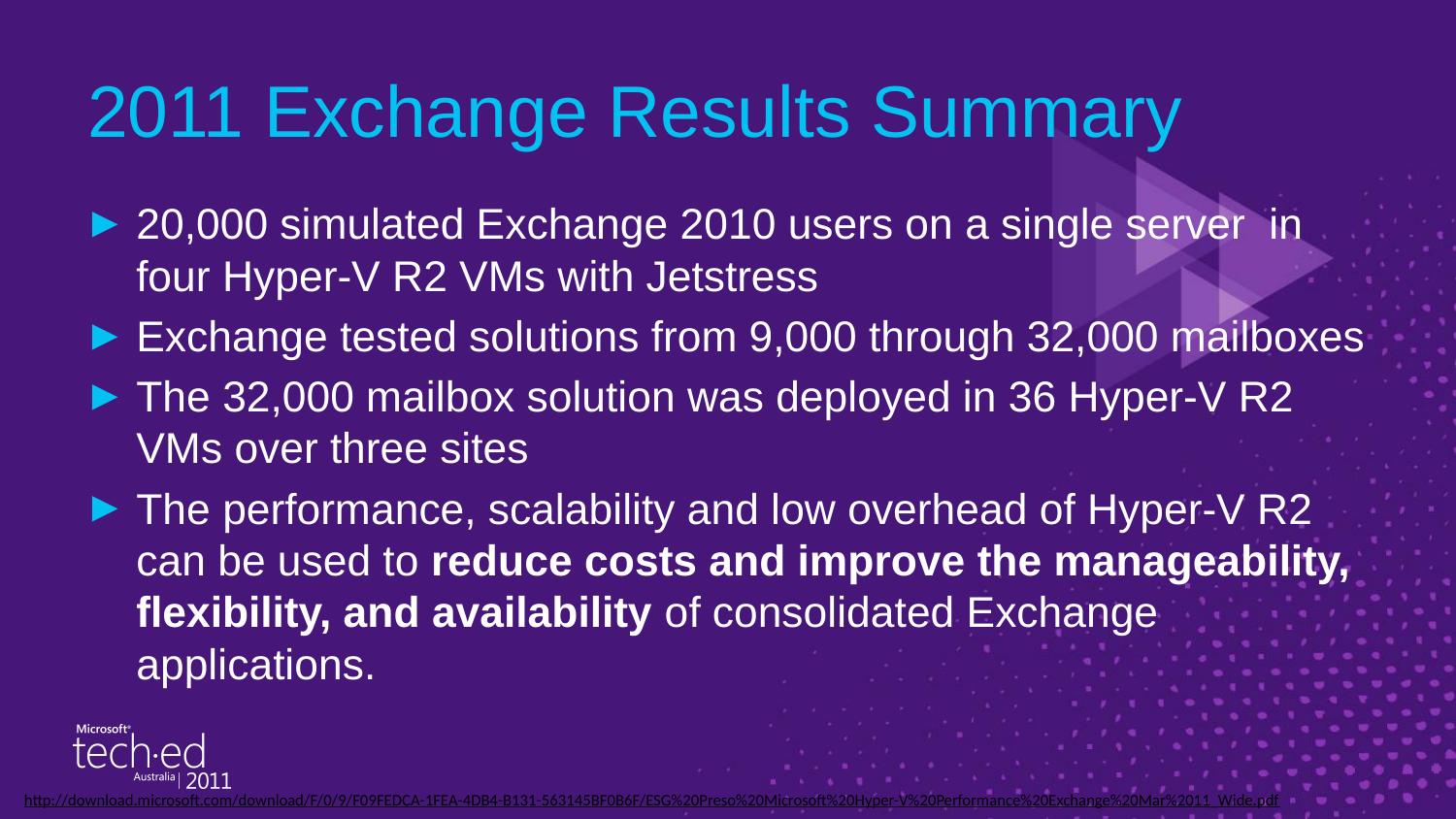

# 2011 Exchange Results Summary
20,000 simulated Exchange 2010 users on a single server  in four Hyper-V R2 VMs with Jetstress
Exchange tested solutions from 9,000 through 32,000 mailboxes
The 32,000 mailbox solution was deployed in 36 Hyper-V R2 VMs over three sites
The performance, scalability and low overhead of Hyper-V R2 can be used to reduce costs and improve the manageability, flexibility, and availability of consolidated Exchange applications.

http://download.microsoft.com/download/F/0/9/F09FEDCA-1FEA-4DB4-B131-563145BF0B6F/ESG%20Preso%20Microsoft%20Hyper-V%20Performance%20Exchange%20Mar%2011_Wide.pdf